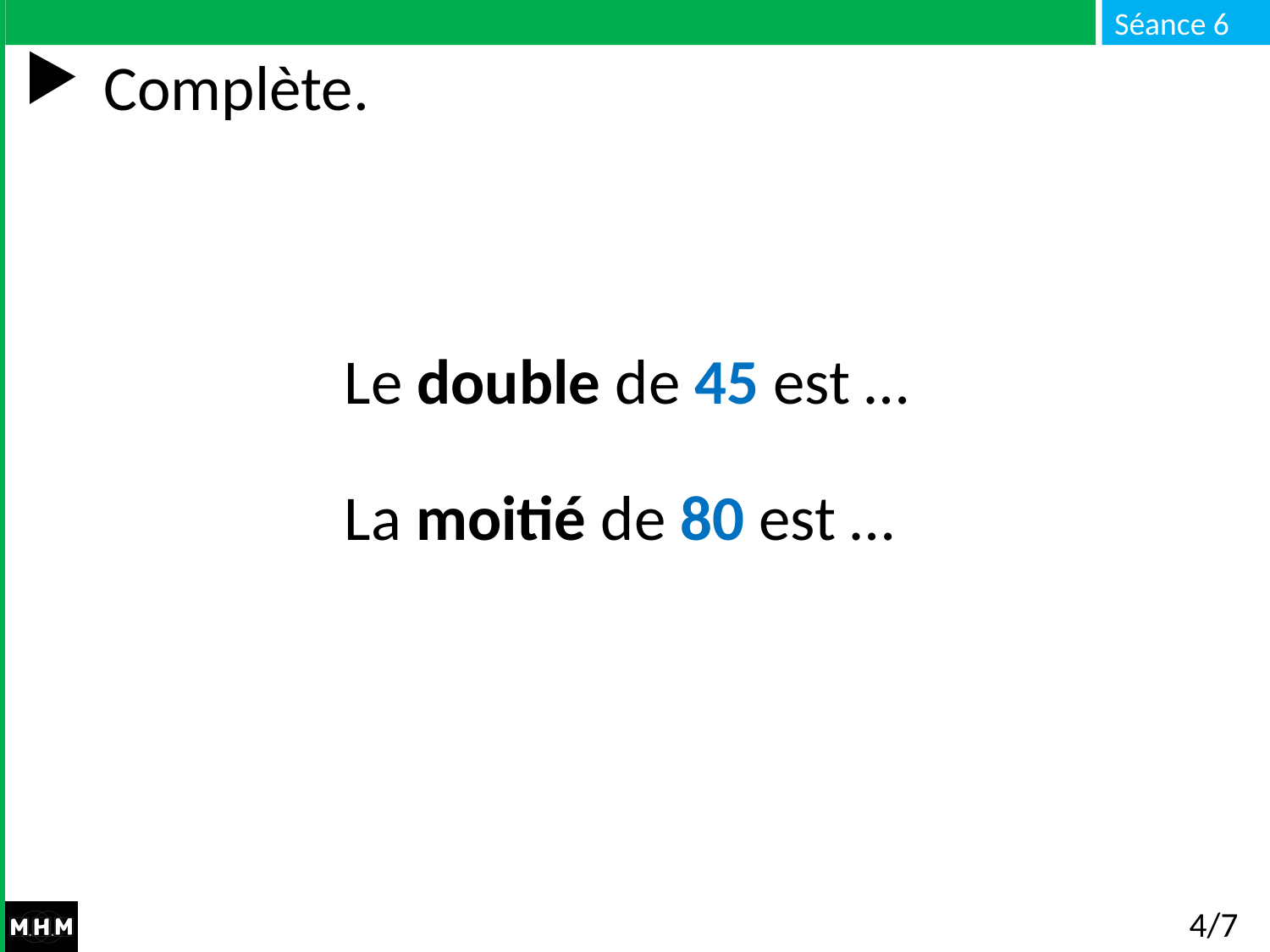

# Complète.
Le double de 45 est …

La moitié de 80 est …
4/7